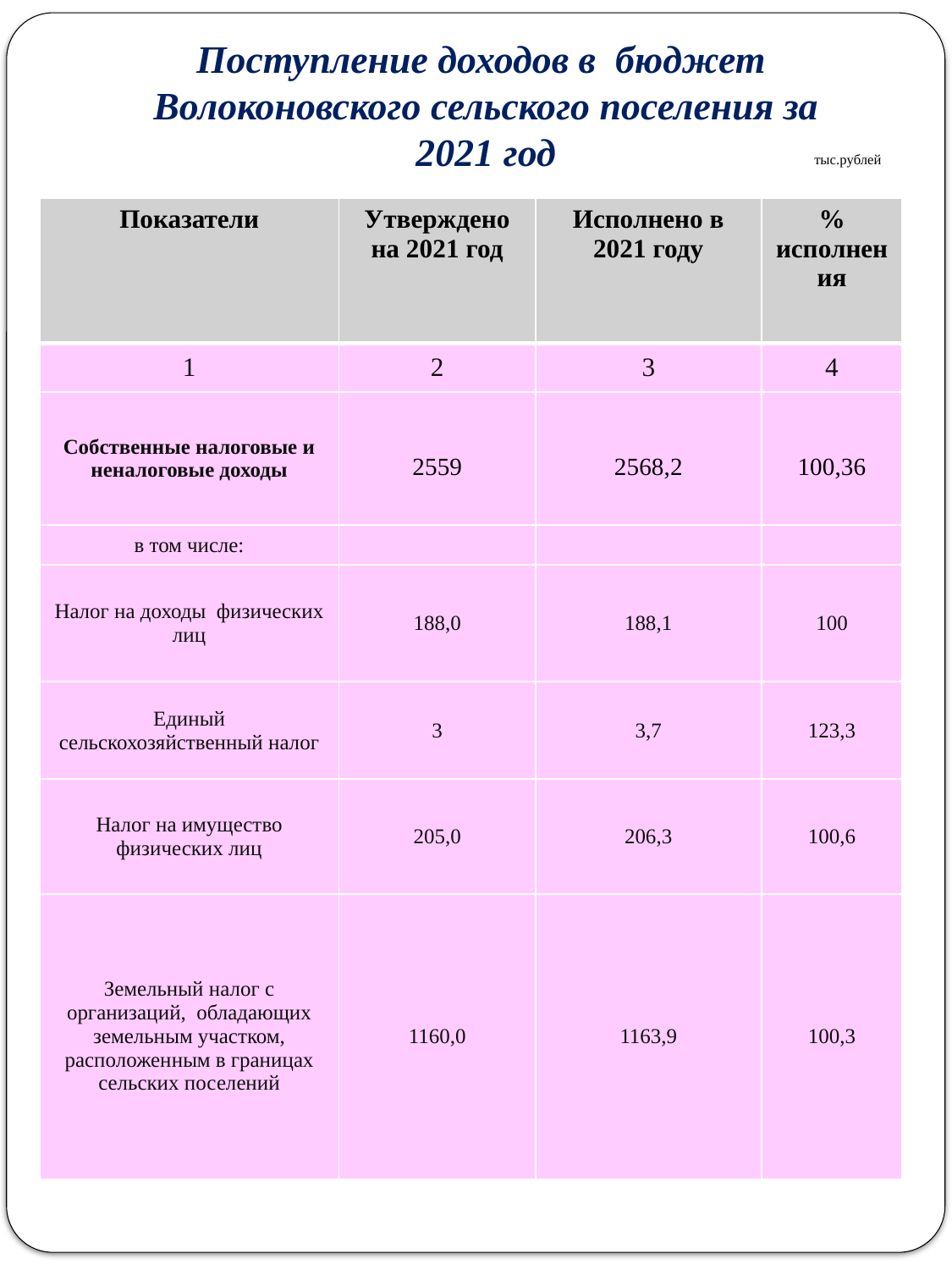

Поступление доходов в  бюджет
Волоконовского сельского поселения за 2021 год
тыс.рублей
| Показатели | Утверждено на 2021 год | Исполнено в 2021 году | % исполнения |
| --- | --- | --- | --- |
| 1 | 2 | 3 | 4 |
| Собственные налоговые и неналоговые доходы | 2559 | 2568,2 | 100,36 |
| в том числе: |  |  |  |
| Налог на доходы физических лиц | 188,0 | 188,1 | 100 |
| Единый сельскохозяйственный налог | 3 | 3,7 | 123,3 |
| Налог на имущество физических лиц | 205,0 | 206,3 | 100,6 |
| Земельный налог с организаций, обладающих земельным участком, расположенным в границах сельских поселений | 1160,0 | 1163,9 | 100,3 |